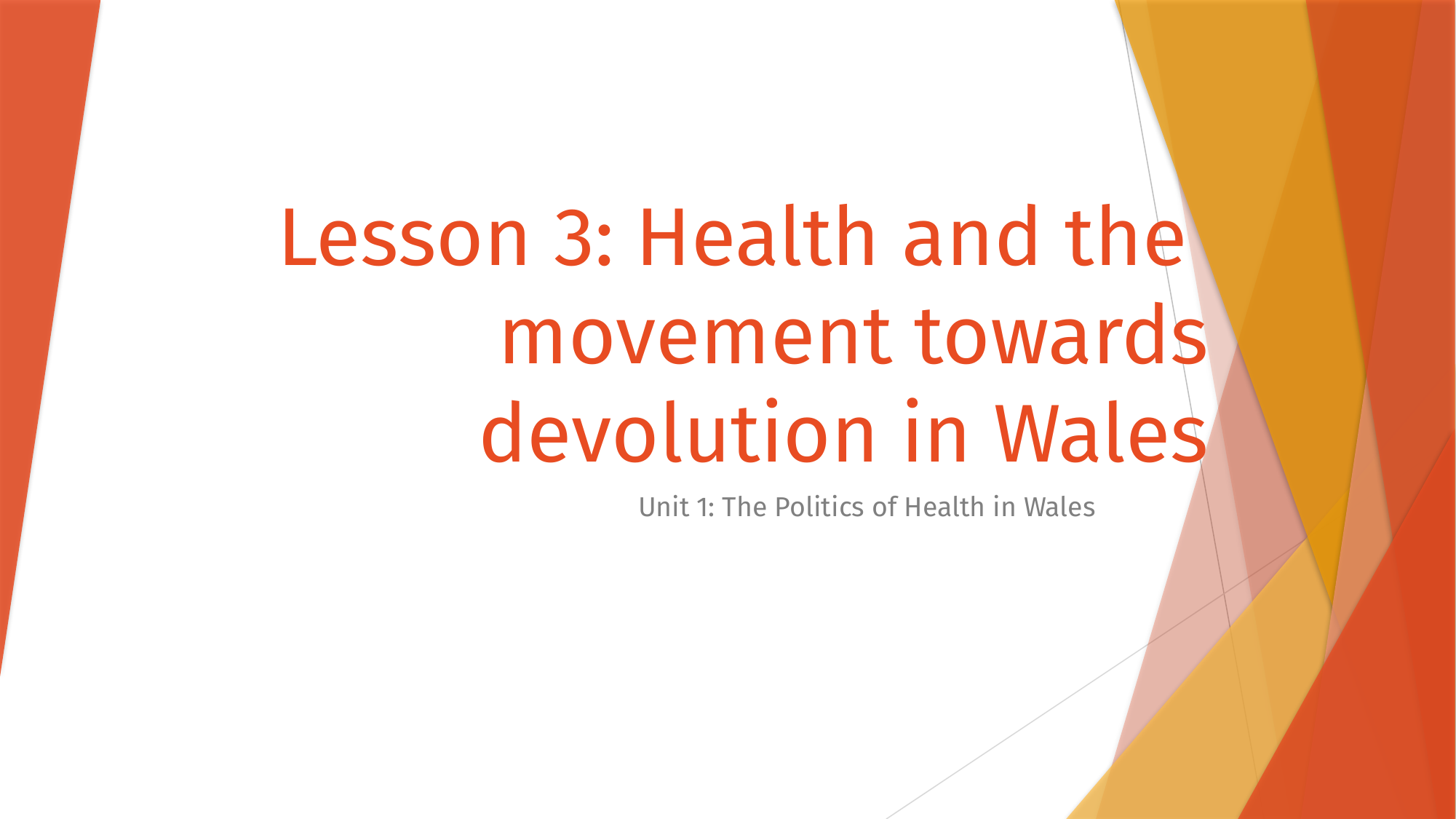

# Lesson 3: Health and the  movement towards devolution in Wales
Unit 1: The Politics of Health in Wales